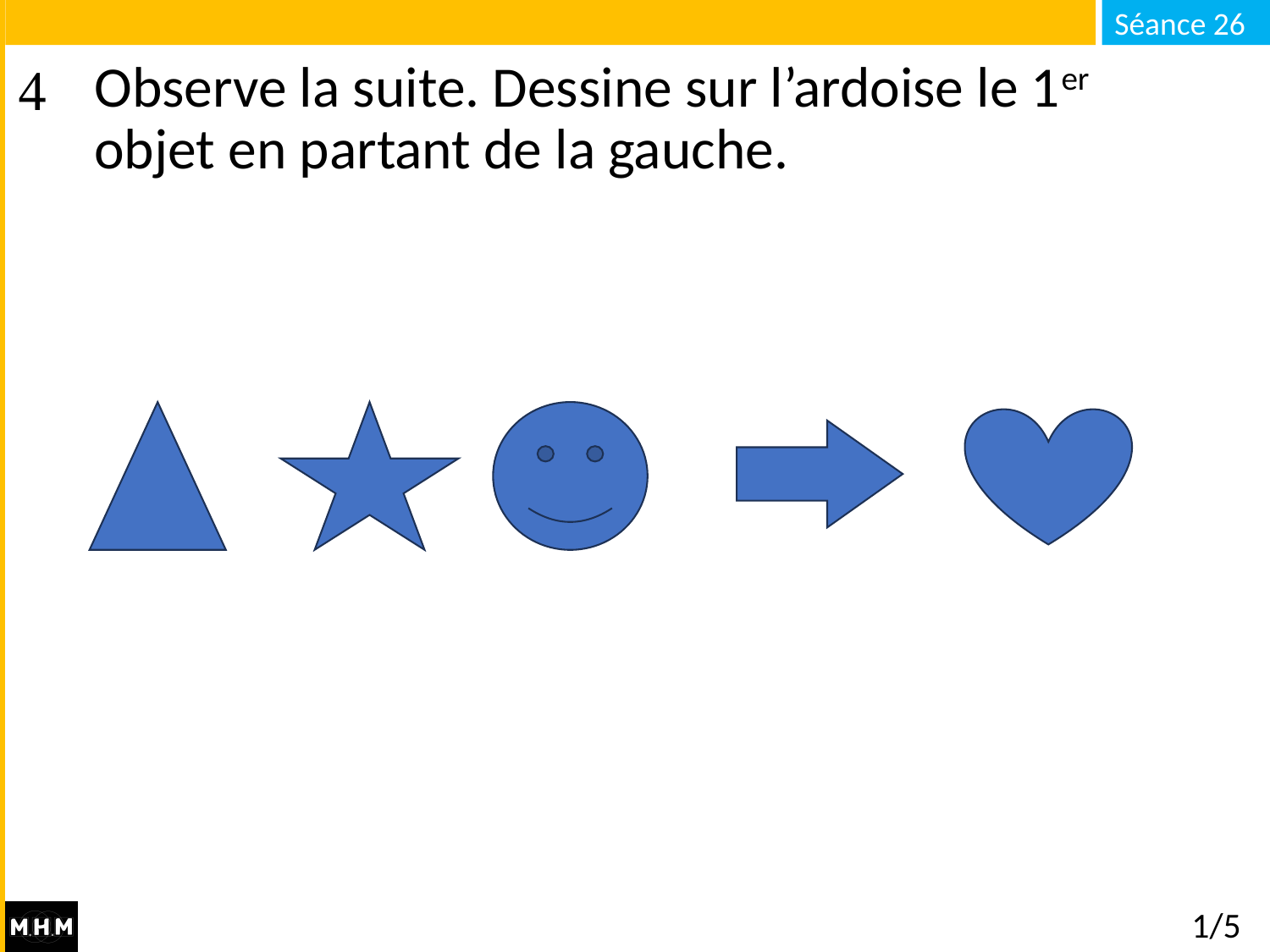

# Observe la suite. Dessine sur l’ardoise le 1er objet en partant de la gauche.

1/5